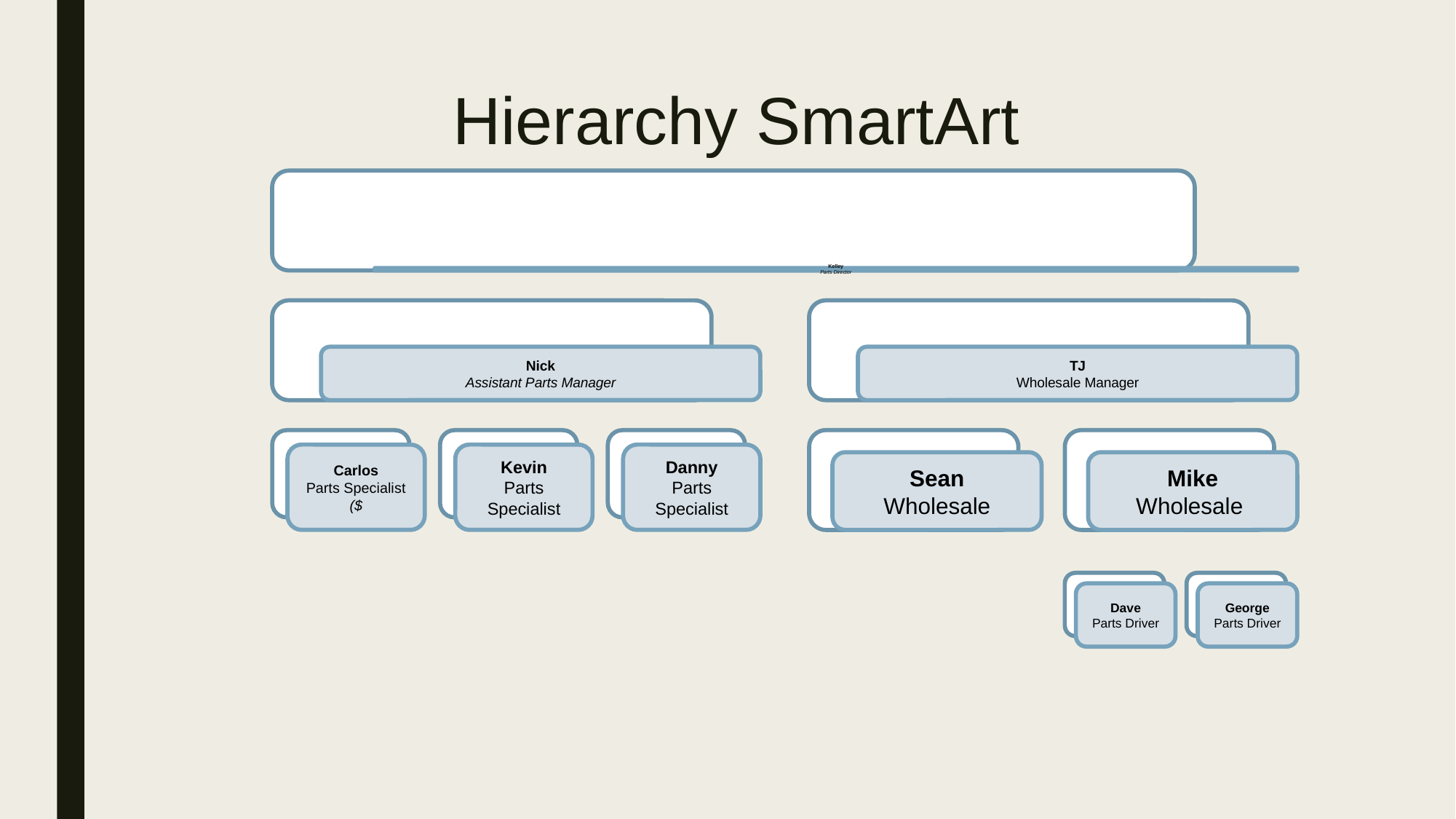

# Hierarchy SmartArt
Kelley
Parts Director
Nick
Assistant Parts Manager
Mike
Wholesale
Dave
Parts Driver
George
Parts Driver
Sean
Wholesale
Danny
Parts Specialist
Carlos
Parts Specialist
($
Kevin
Parts Specialist
TJ
Wholesale Manager